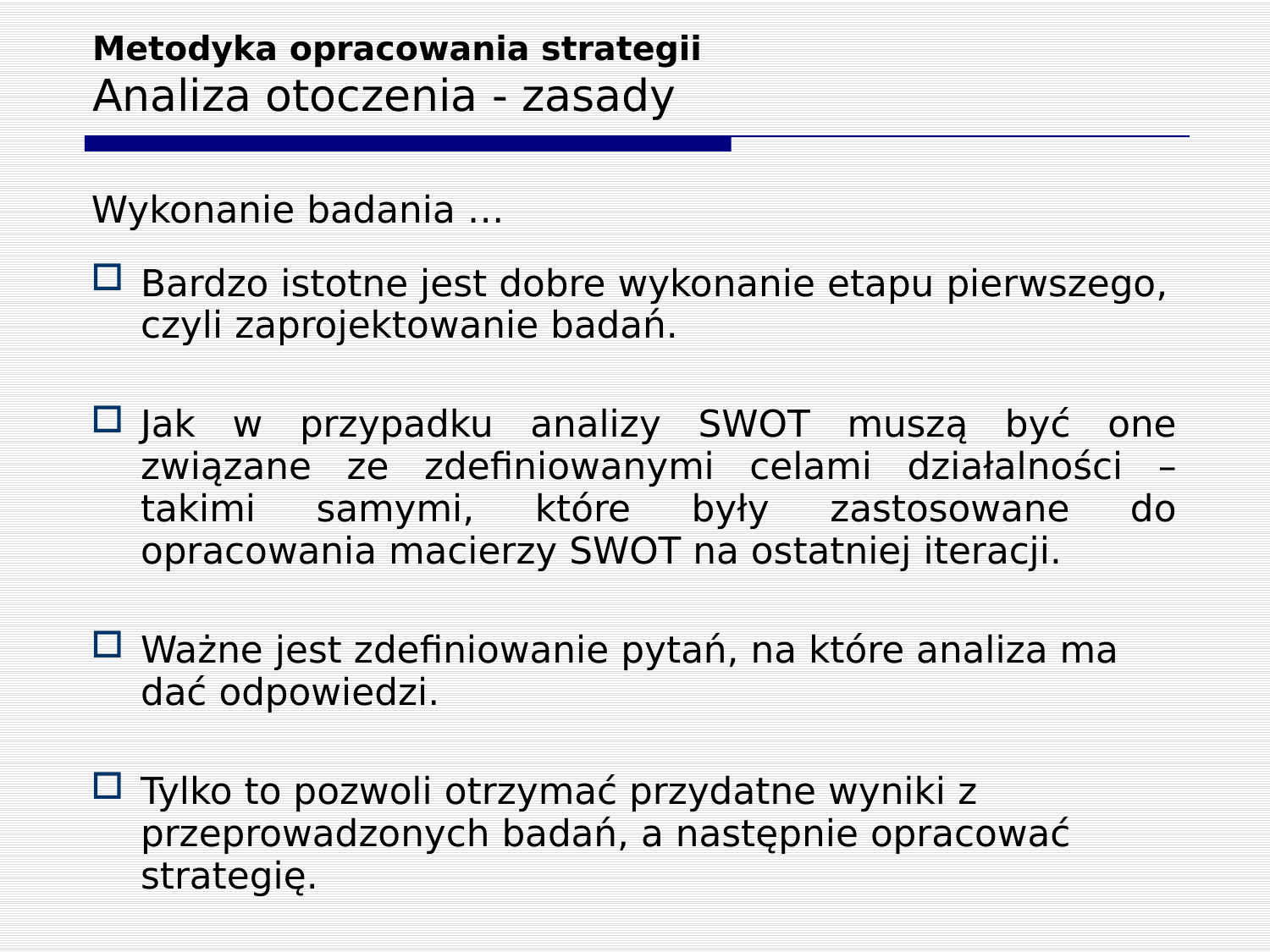

# Metodyka opracowania strategii Analiza otoczenia - zasady
Wykonanie badania …
Bardzo istotne jest dobre wykonanie etapu pierwszego, czyli zaprojektowanie badań.

Jak w przypadku analizy SWOT muszą być one związane ze zdefiniowanymi celami działalności – takimi samymi, które były zastosowane do opracowania macierzy SWOT na ostatniej iteracji.

Ważne jest zdefiniowanie pytań, na które analiza ma dać odpowiedzi.

Tylko to pozwoli otrzymać przydatne wyniki z przeprowadzonych badań, a następnie opracować strategię.